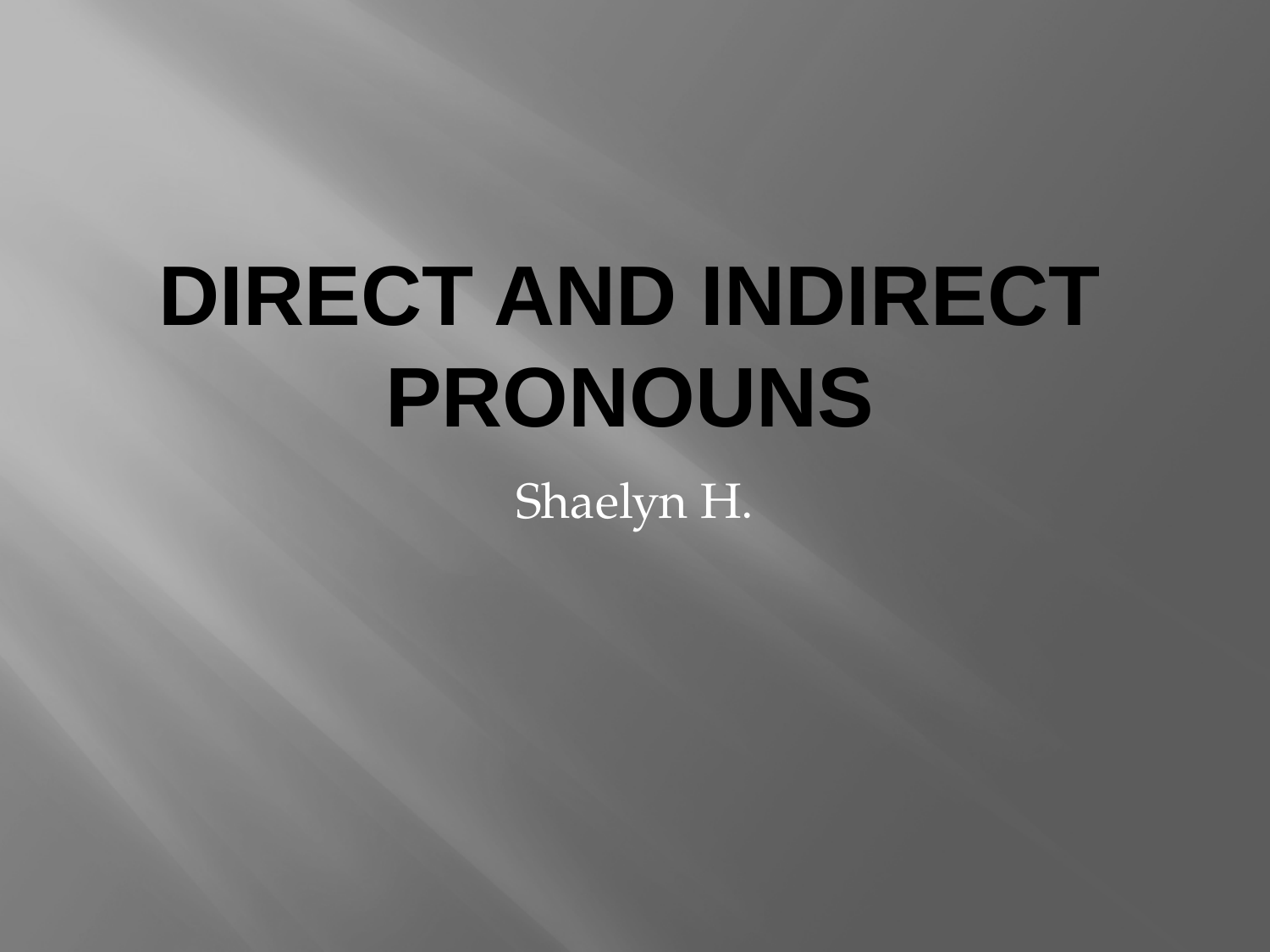

# Direct and Indirect Pronouns
Shaelyn H.